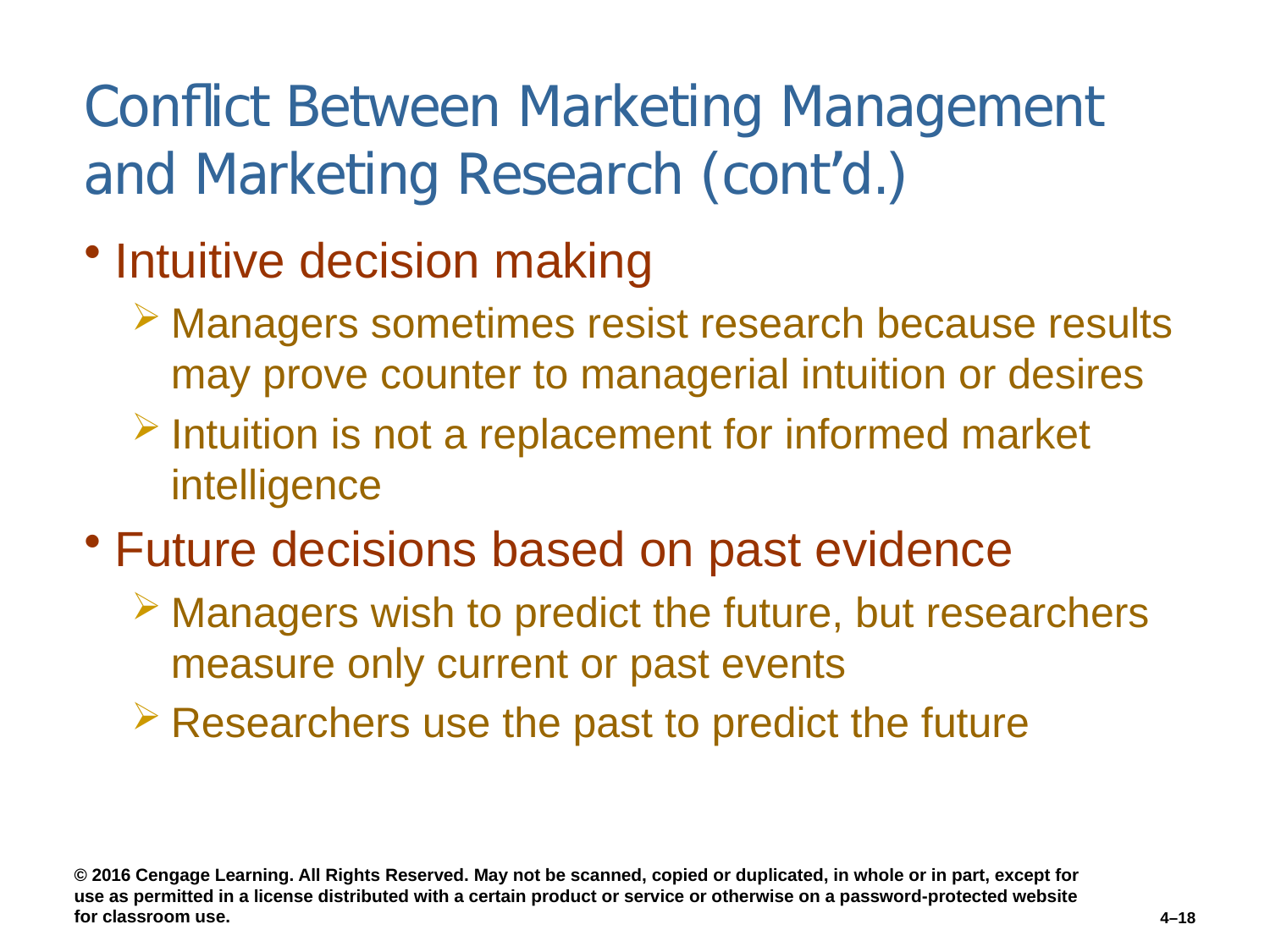

# Conflict Between Marketing Management and Marketing Research (cont’d.)
Intuitive decision making
Managers sometimes resist research because results may prove counter to managerial intuition or desires
Intuition is not a replacement for informed market intelligence
Future decisions based on past evidence
Managers wish to predict the future, but researchers measure only current or past events
Researchers use the past to predict the future
4–18
© 2016 Cengage Learning. All Rights Reserved. May not be scanned, copied or duplicated, in whole or in part, except for use as permitted in a license distributed with a certain product or service or otherwise on a password-protected website for classroom use.